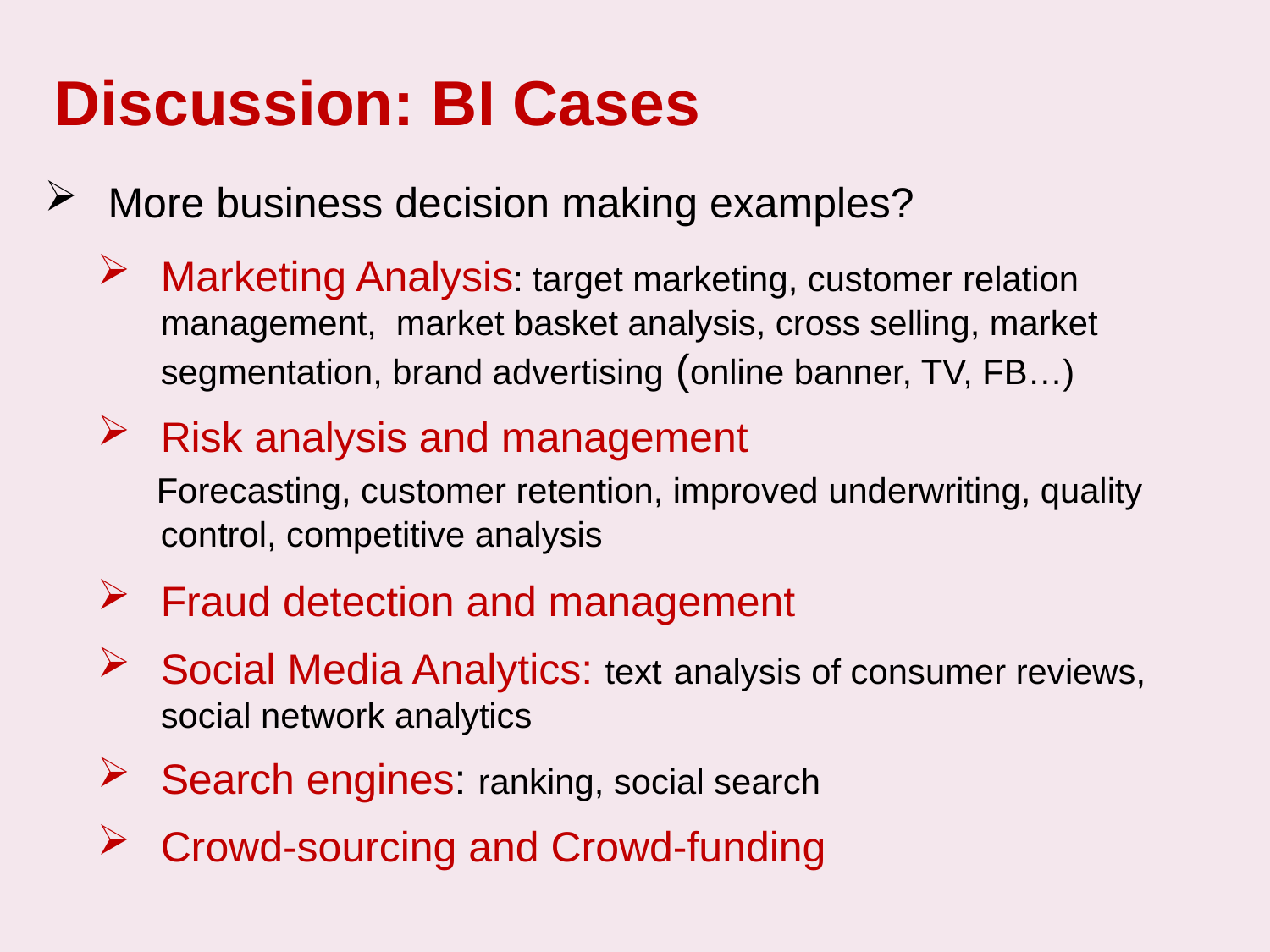

# Discussion: BI Cases
More business decision making examples?
Marketing Analysis: target marketing, customer relation management,  market basket analysis, cross selling, market segmentation, brand advertising (online banner, TV, FB…)

Risk analysis and management
     Forecasting, customer retention, improved underwriting, quality control, competitive analysis

Fraud detection and management

Social Media Analytics: text analysis of consumer reviews, social network analytics

Search engines: ranking, social search

Crowd-sourcing and Crowd-funding